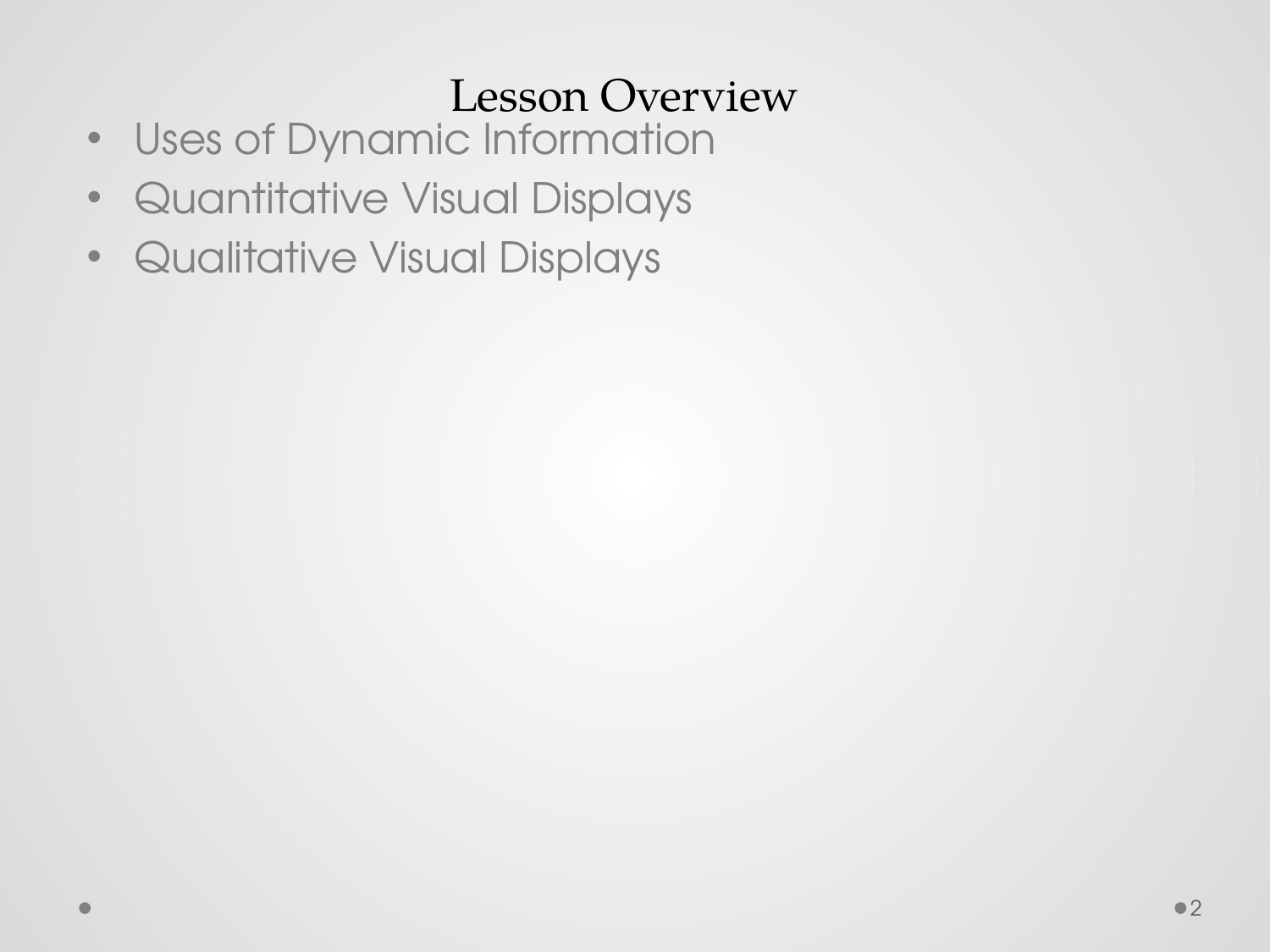

# Lesson Overview

Uses of Dynamic Information
Quantitative Visual Displays
Qualitative Visual Displays
2